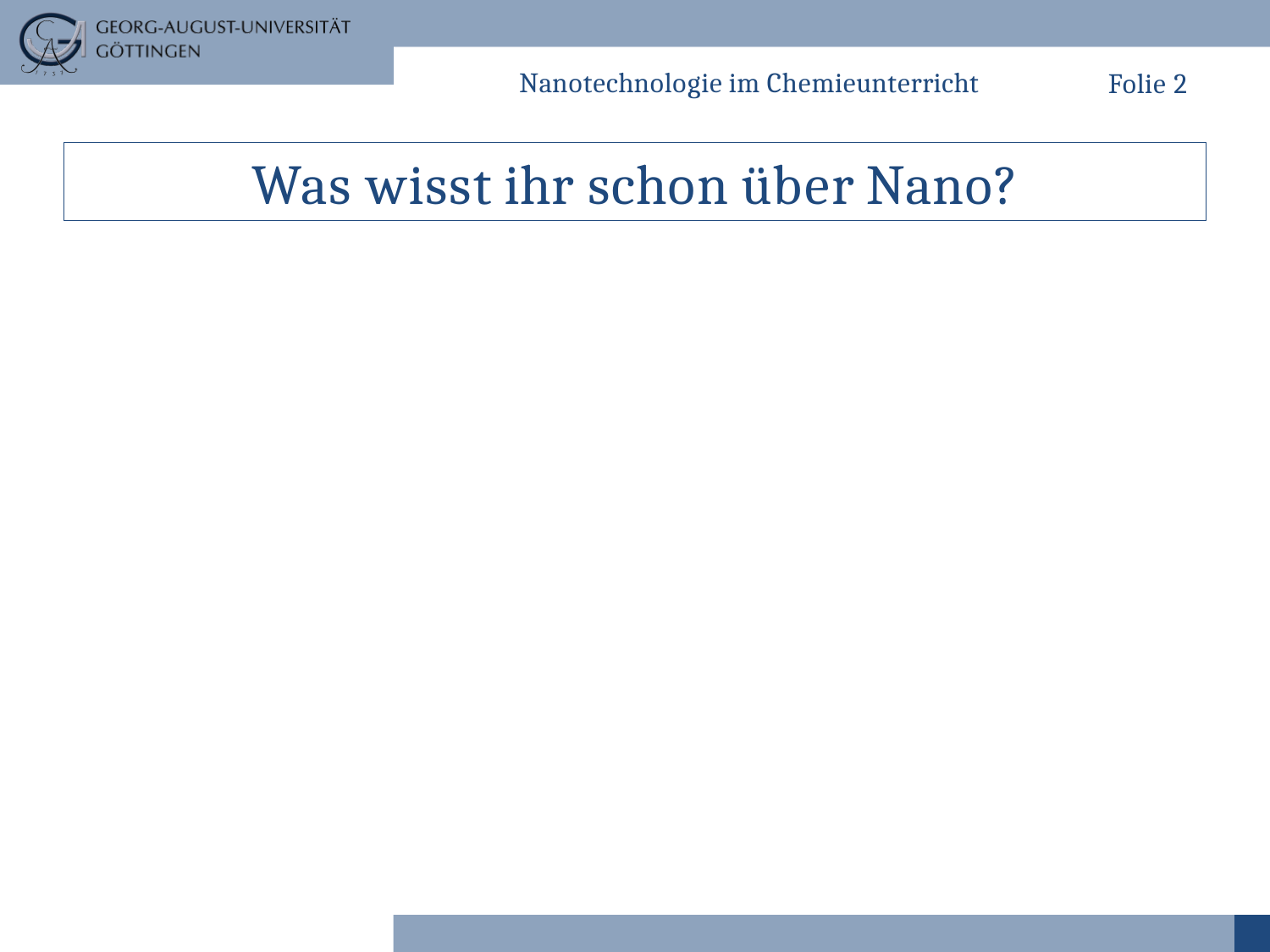

Folie 2
# Was wisst ihr schon über Nano?